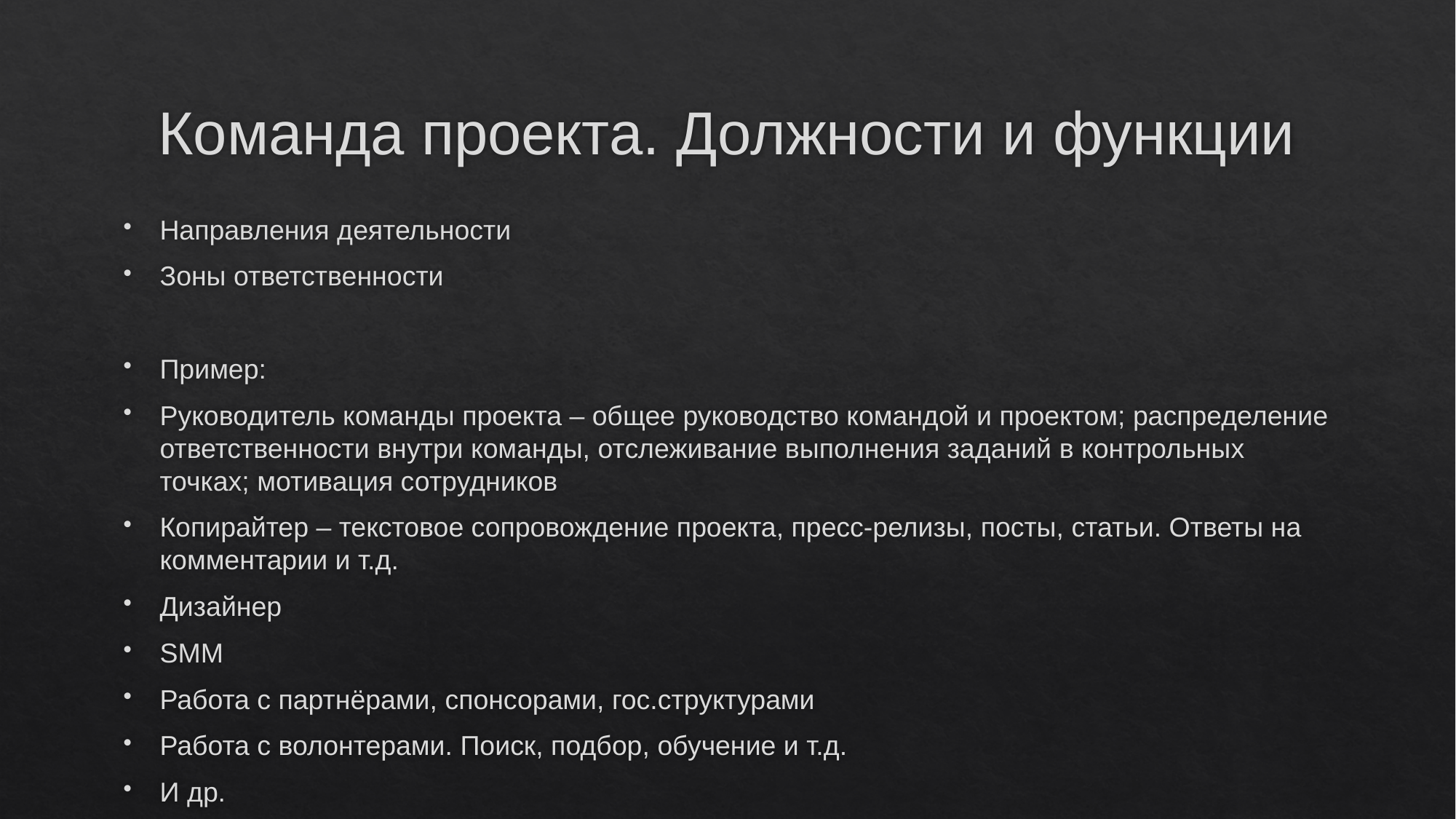

# Команда проекта. Должности и функции
Направления деятельности
Зоны ответственности

Пример:
Руководитель команды проекта – общее руководство командой и проектом; распределение ответственности внутри команды, отслеживание выполнения заданий в контрольных точках; мотивация сотрудников
Копирайтер – текстовое сопровождение проекта, пресс-релизы, посты, статьи. Ответы на комментарии и т.д.
Дизайнер
SMM
Работа с партнёрами, спонсорами, гос.структурами
Работа с волонтерами. Поиск, подбор, обучение и т.д.
И др.